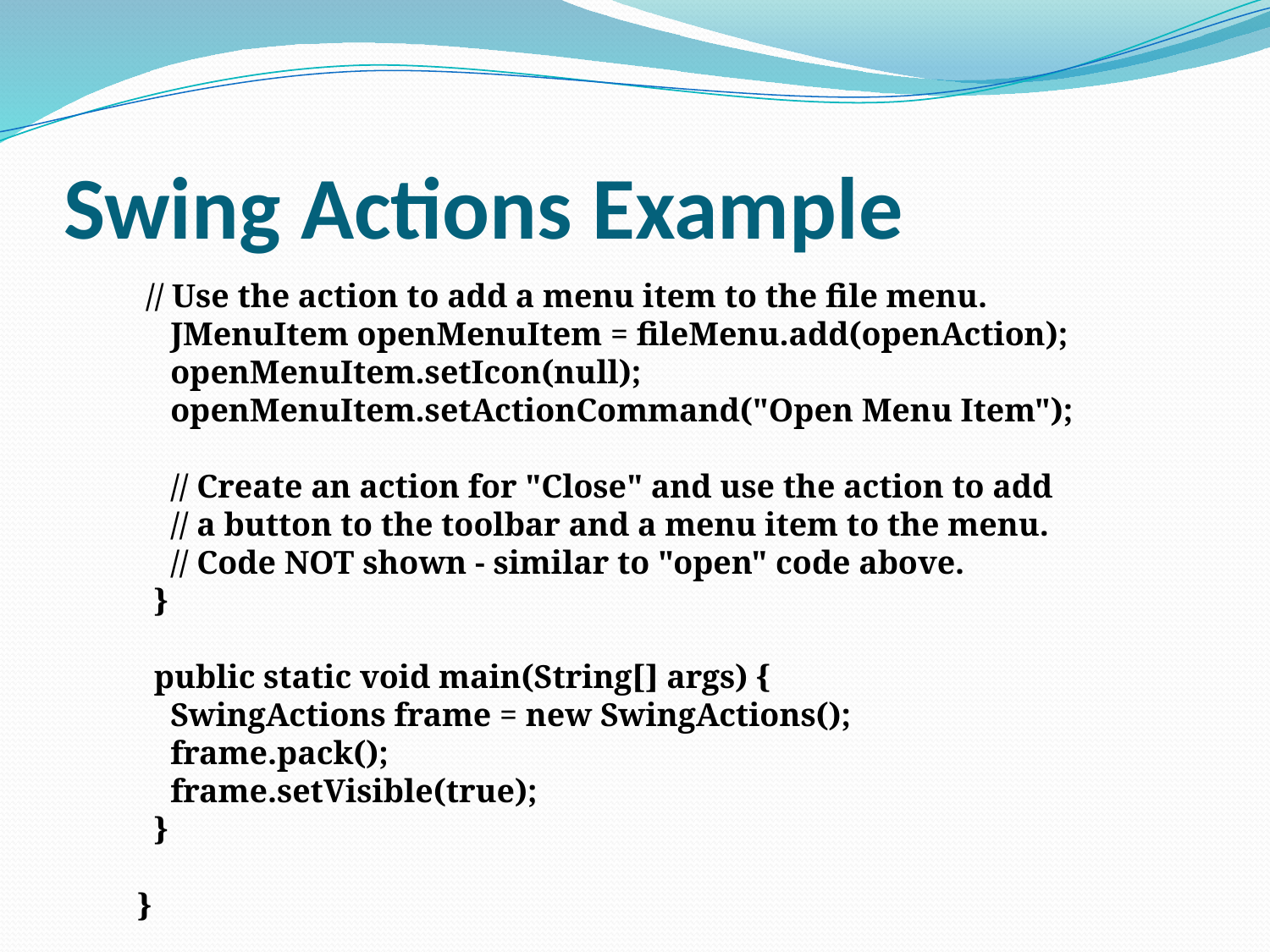

# Swing Actions Example
 // Use the action to add a menu item to the file menu.
    JMenuItem openMenuItem = fileMenu.add(openAction);
    openMenuItem.setIcon(null);
    openMenuItem.setActionCommand("Open Menu Item");

    // Create an action for "Close" and use the action to add
    // a button to the toolbar and a menu item to the menu.
    // Code NOT shown - similar to "open" code above.
  }

  public static void main(String[] args) {
    SwingActions frame = new SwingActions();
    frame.pack();
    frame.setVisible(true);
  }

}